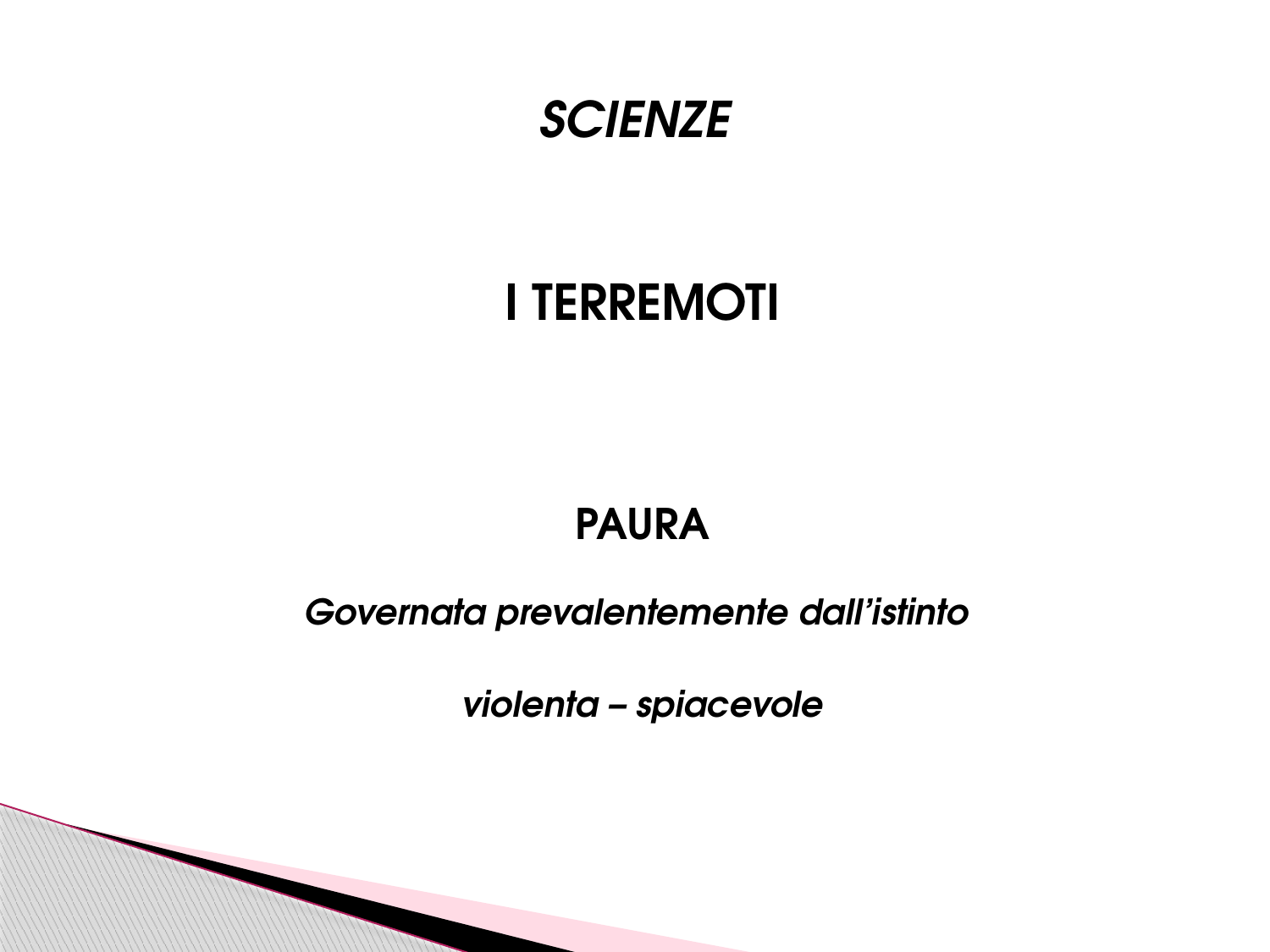

# SCIENZE
I TERREMOTI

PAURA
Governata prevalentemente dall’istinto
violenta – spiacevole